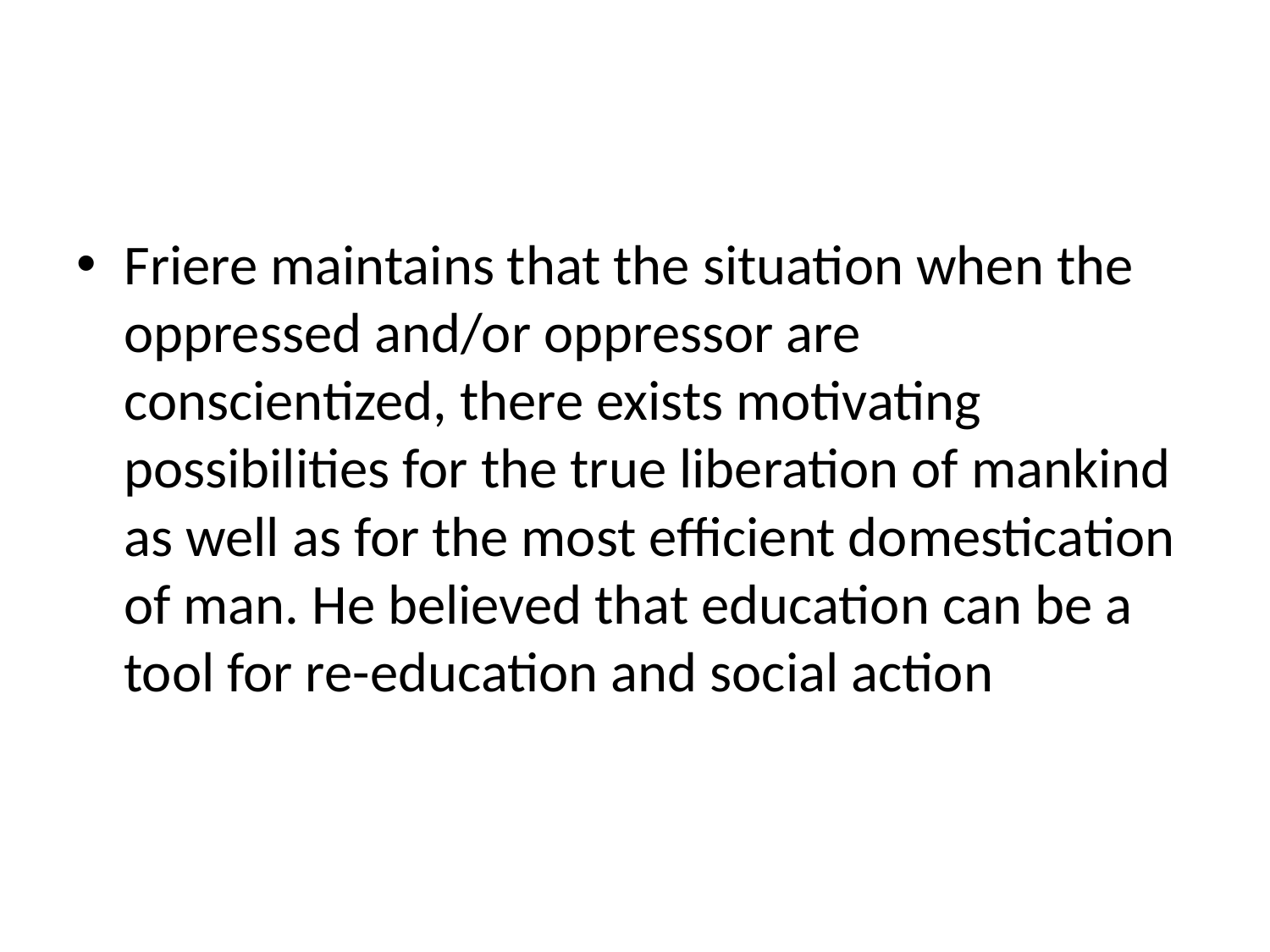

#
Friere maintains that the situation when the oppressed and/or oppressor are conscientized, there exists motivating possibilities for the true liberation of mankind as well as for the most efficient domestication of man. He believed that education can be a tool for re-education and social action